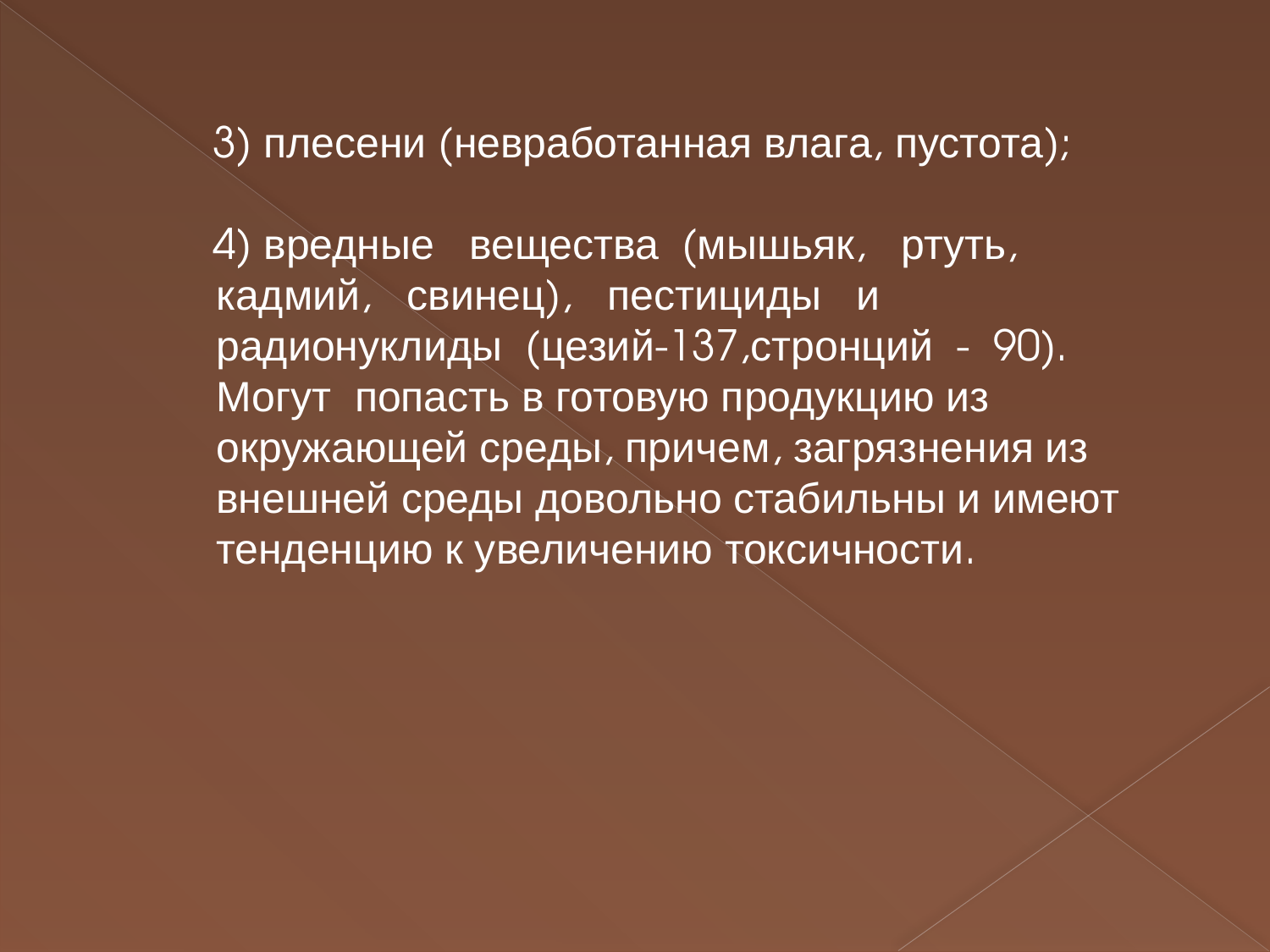

3) плесени (невработанная влага, пустота);

       4) вредные   вещества  (мышьяк,   ртуть,   кадмий,   свинец),   пестициды   и радионуклиды  (цезий-137,стронций  -  90).  Могут  попасть в готовую продукцию из окружающей среды, причем, загрязнения из внешней среды довольно стабильны и имеют тенденцию к увеличению токсичности.